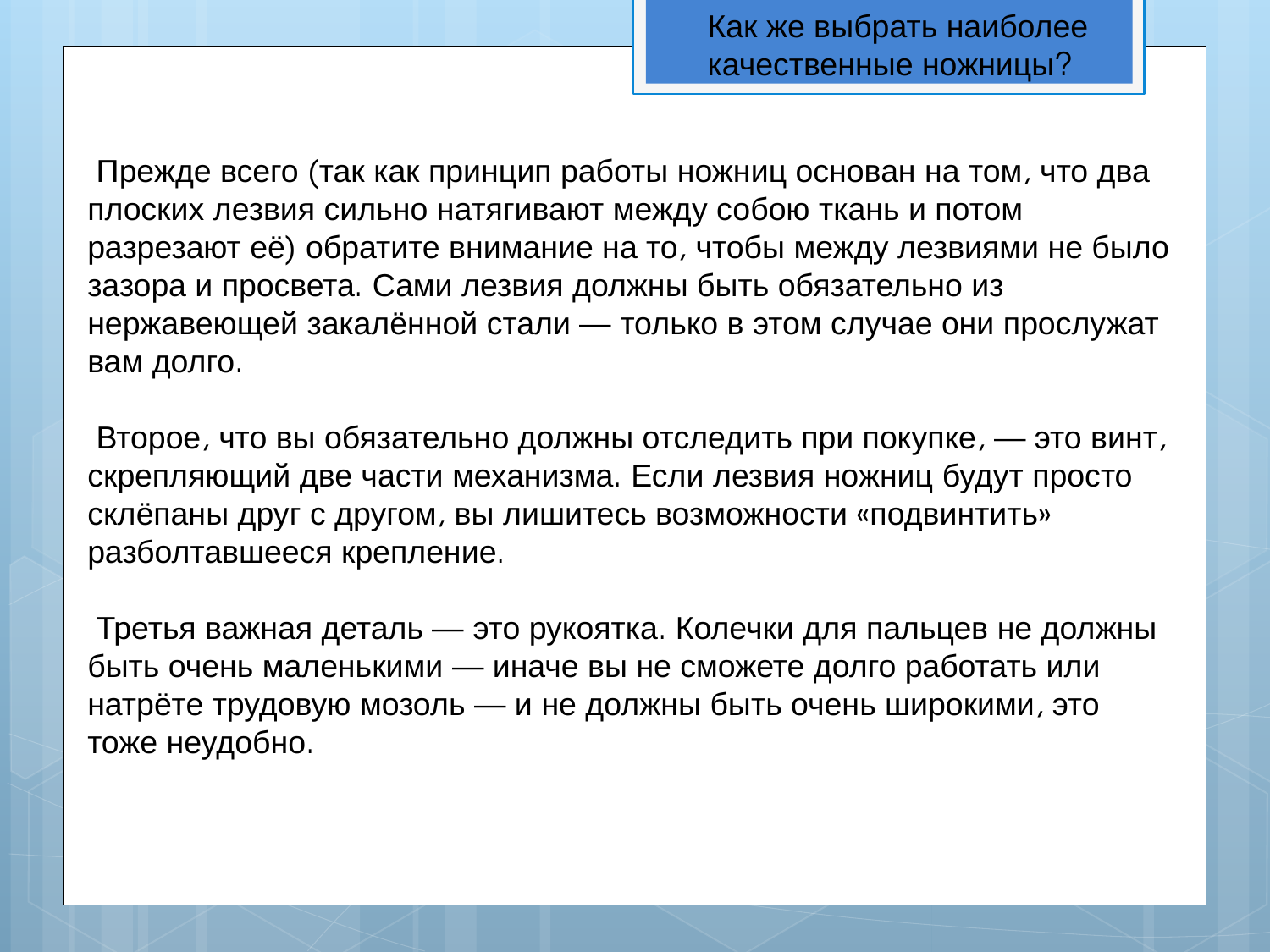

Как же выбрать наиболее качественные ножницы?

 Прежде всего (так как принцип работы ножниц основан на том, что два плоских лезвия сильно натягивают между собою ткань и потом разрезают её) обратите внимание на то, чтобы между лезвиями не было зазора и просвета. Сами лезвия должны быть обязательно из нержавеющей закалённой стали — только в этом случае они прослужат вам долго.

 Второе, что вы обязательно должны отследить при покупке, — это винт, скрепляющий две части механизма. Если лезвия ножниц будут просто склёпаны друг с другом, вы лишитесь возможности «подвинтить» разболтавшееся крепление.

 Третья важная деталь — это рукоятка. Колечки для пальцев не должны быть очень маленькими — иначе вы не сможете долго работать или натрёте трудовую мозоль — и не должны быть очень широкими, это тоже неудобно.